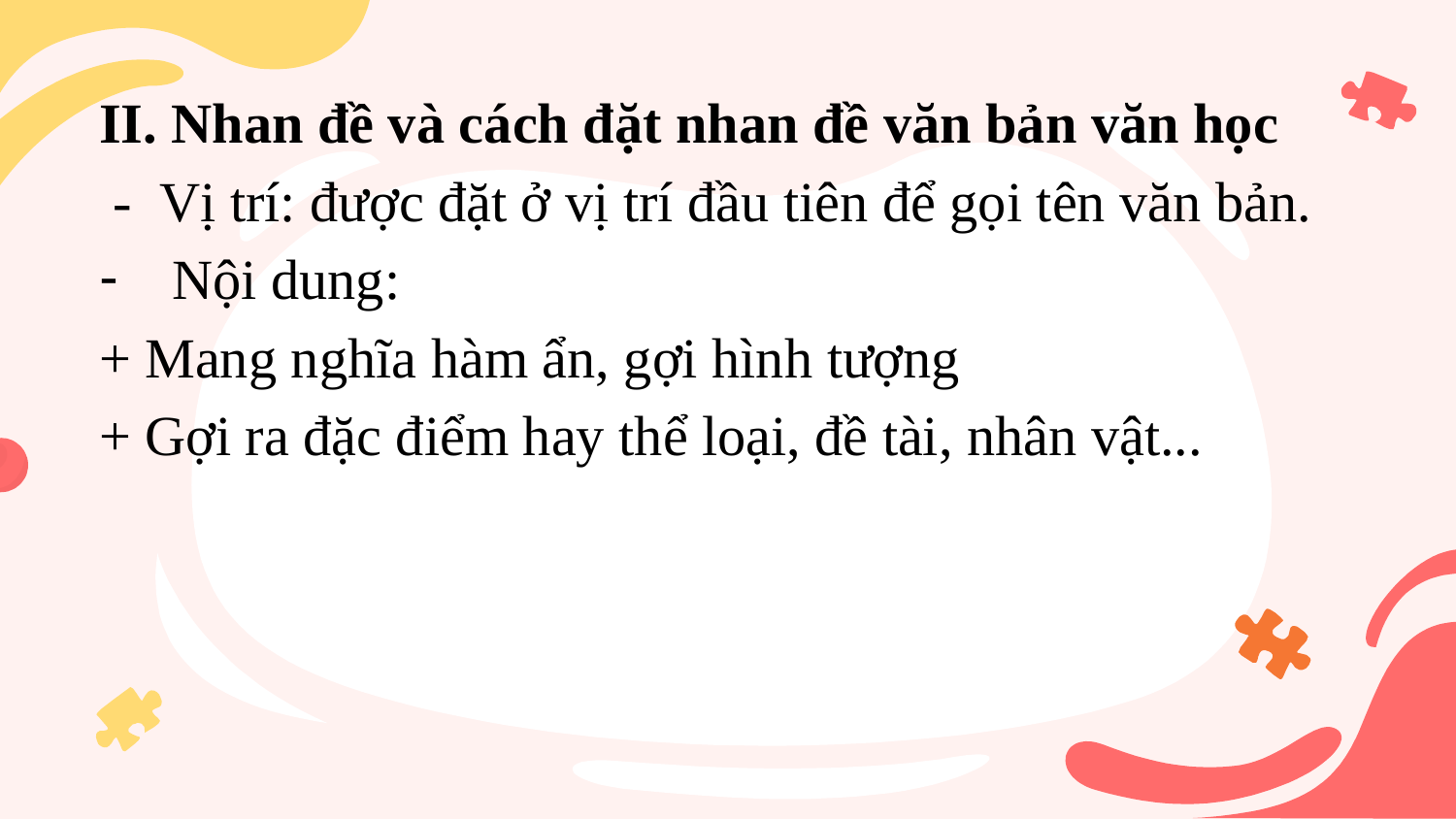

II. Nhan đề và cách đặt nhan đề văn bản văn học
 -  Vị trí: được đặt ở vị trí đầu tiên để gọi tên văn bản.
Nội dung:
+ Mang nghĩa hàm ẩn, gợi hình tượng
+ Gợi ra đặc điểm hay thể loại, đề tài, nhân vật...